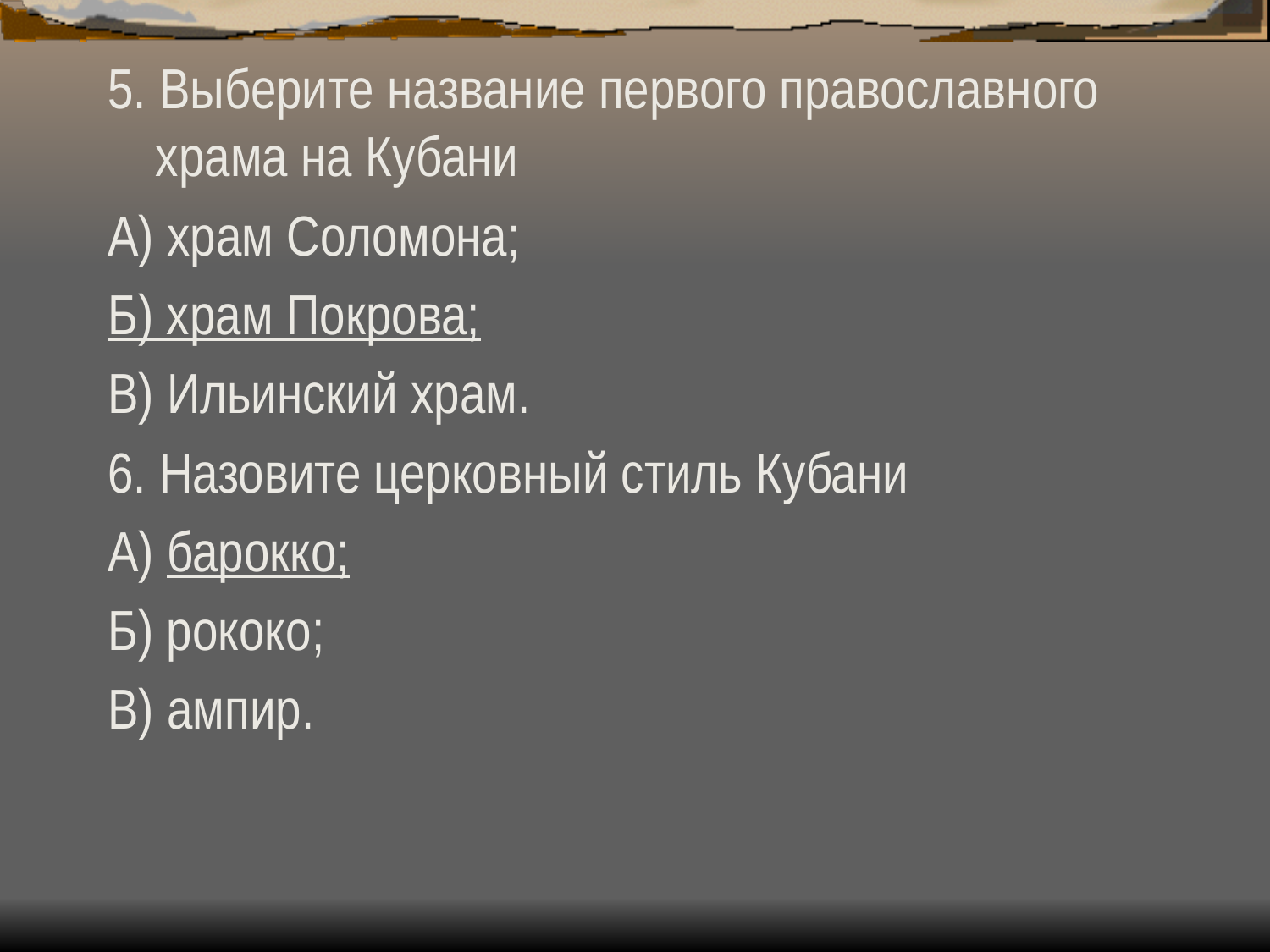

5. Выберите название первого православного храма на Кубани
А) храм Соломона;
Б) храм Покрова;
В) Ильинский храм.
6. Назовите церковный стиль Кубани
А) барокко;
Б) рококо;
В) ампир.